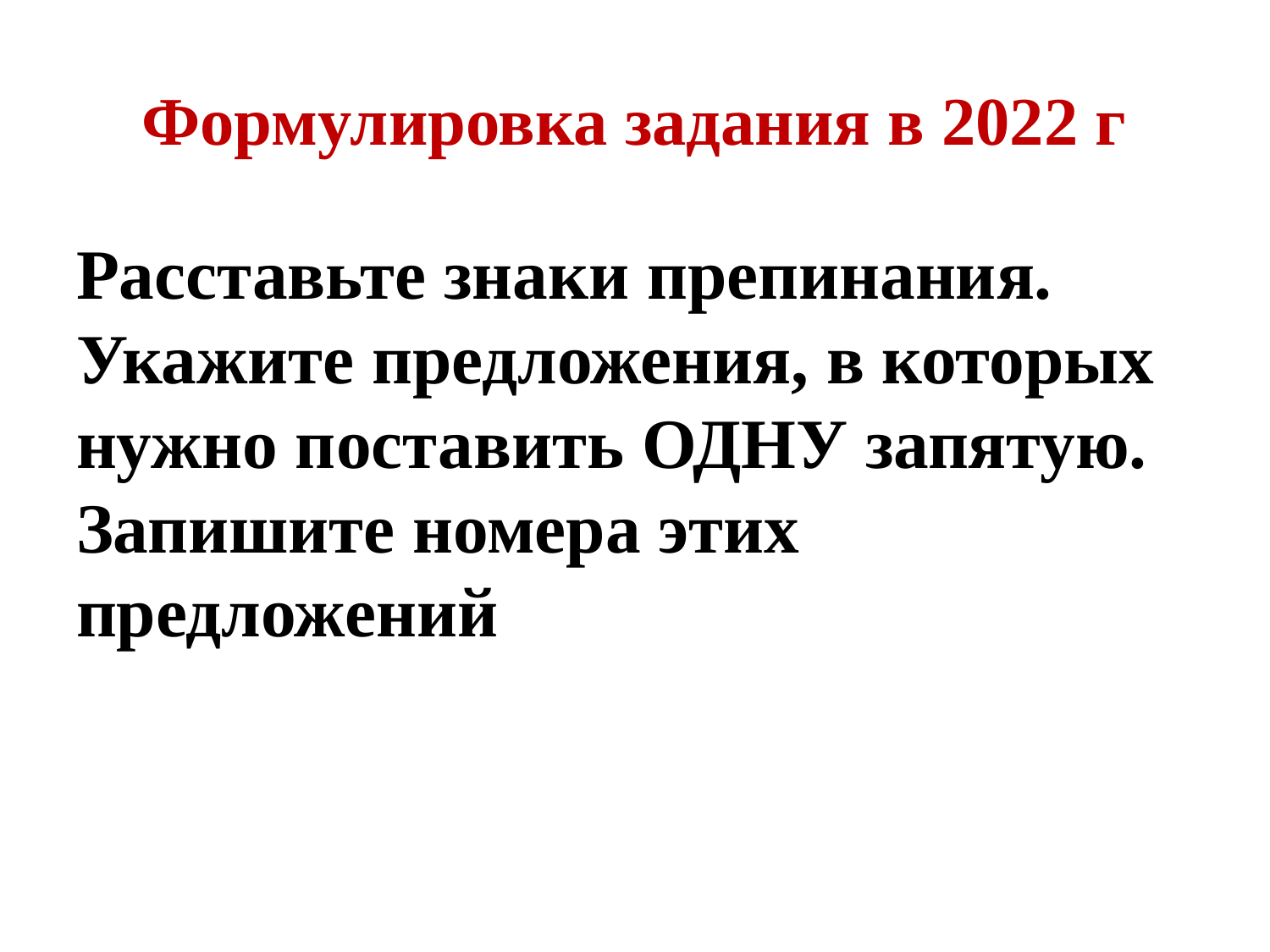

# Формулировка задания в 2022 г
Расставьте знаки препинания. Укажите предложения, в которых нужно поставить ОДНУ запятую. Запишите номера этих предложений